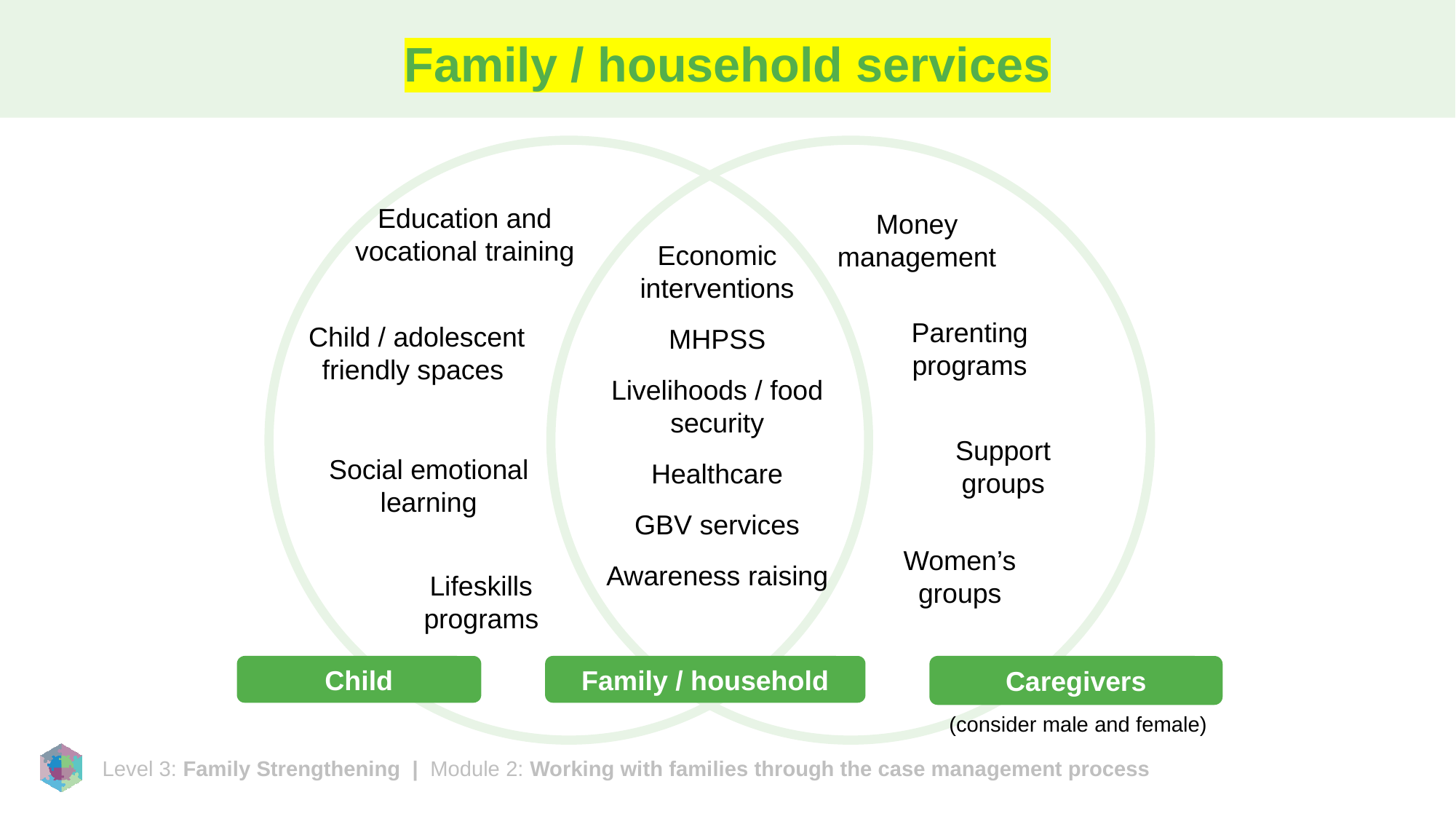

# Family / household services

Education and vocational training
Money management
Economic interventions
MHPSS
Livelihoods / food security
Healthcare
GBV services
Awareness raising
Parenting programs
Child / adolescent friendly spaces
Support groups
Social emotional learning
Women’s groups
Lifeskills programs
Child
Family / household
Caregivers
(consider male and female)